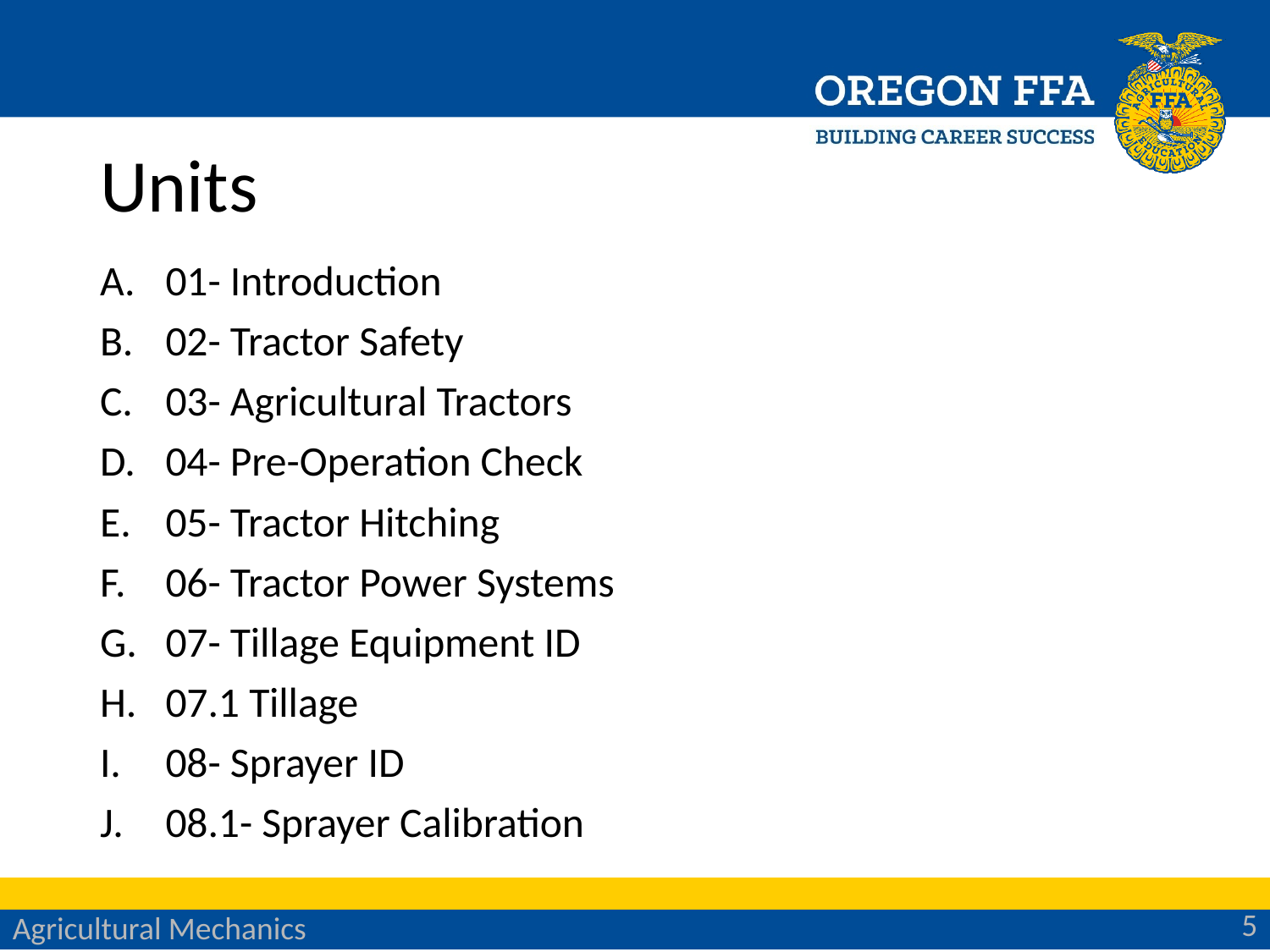

# Units
01- Introduction
02- Tractor Safety
03- Agricultural Tractors
04- Pre-Operation Check
05- Tractor Hitching
06- Tractor Power Systems
07- Tillage Equipment ID
07.1 Tillage
08- Sprayer ID
08.1- Sprayer Calibration

5
Agricultural Mechanics